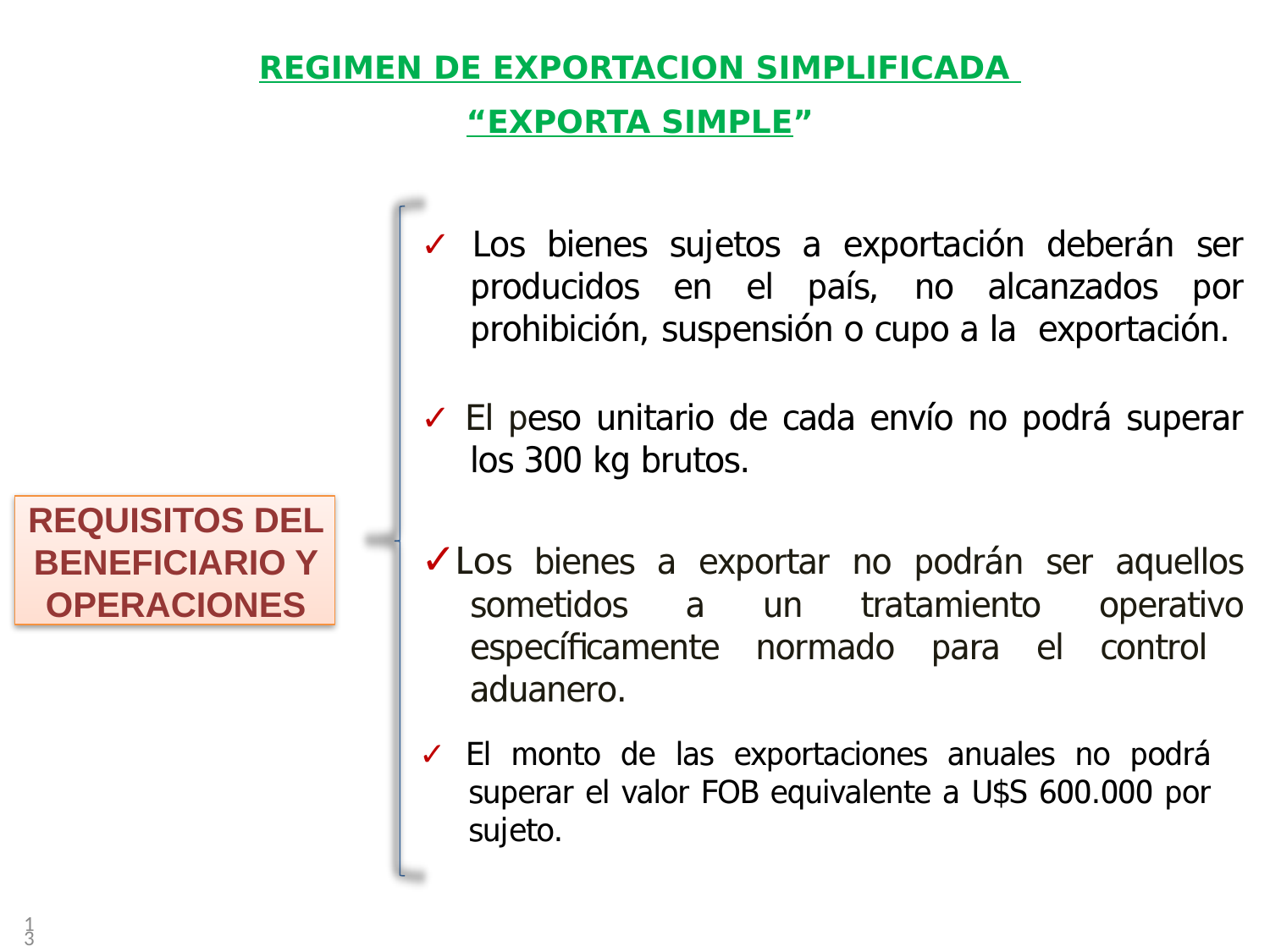

REGIMEN DE EXPORTACION SIMPLIFICADA
“EXPORTA SIMPLE”

✓ Los bienes sujetos a exportación deberán ser producidos en el país, no alcanzados por prohibición, suspensión o cupo a la  exportación.

✓ El peso unitario de cada envío no podrá superar los 300 kg brutos.

✓Los bienes a exportar no podrán ser aquellos sometidos a un tratamiento operativo específicamente normado para el control  aduanero.

REQUISITOS DEL BENEFICIARIO Y OPERACIONES
✓ El monto de las exportaciones anuales no podrá superar el valor FOB equivalente a U$S 600.000 por sujeto.
13